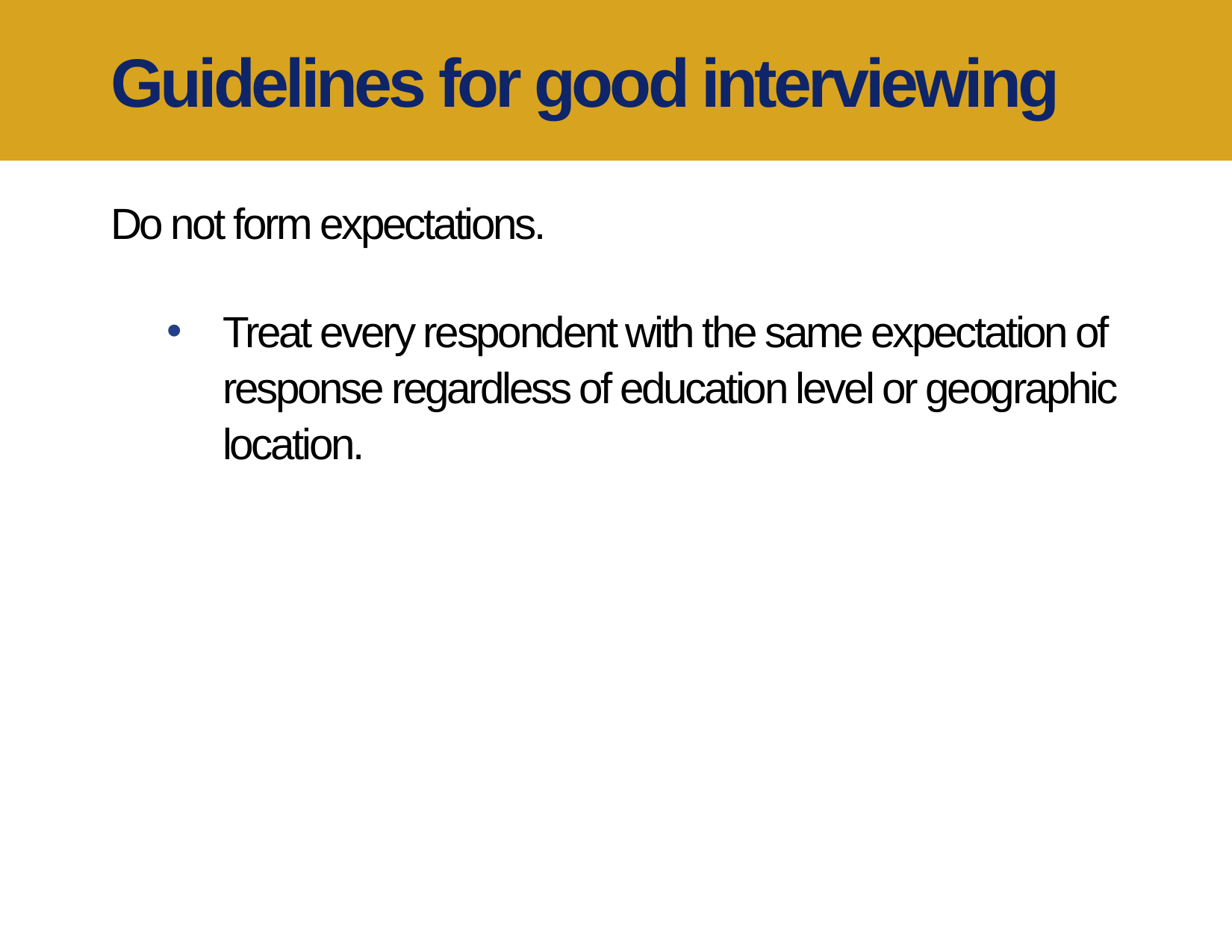

Guidelines for good interviewing
Do not form expectations.

Treat every respondent with the same expectation of response regardless of education level or geographic location.